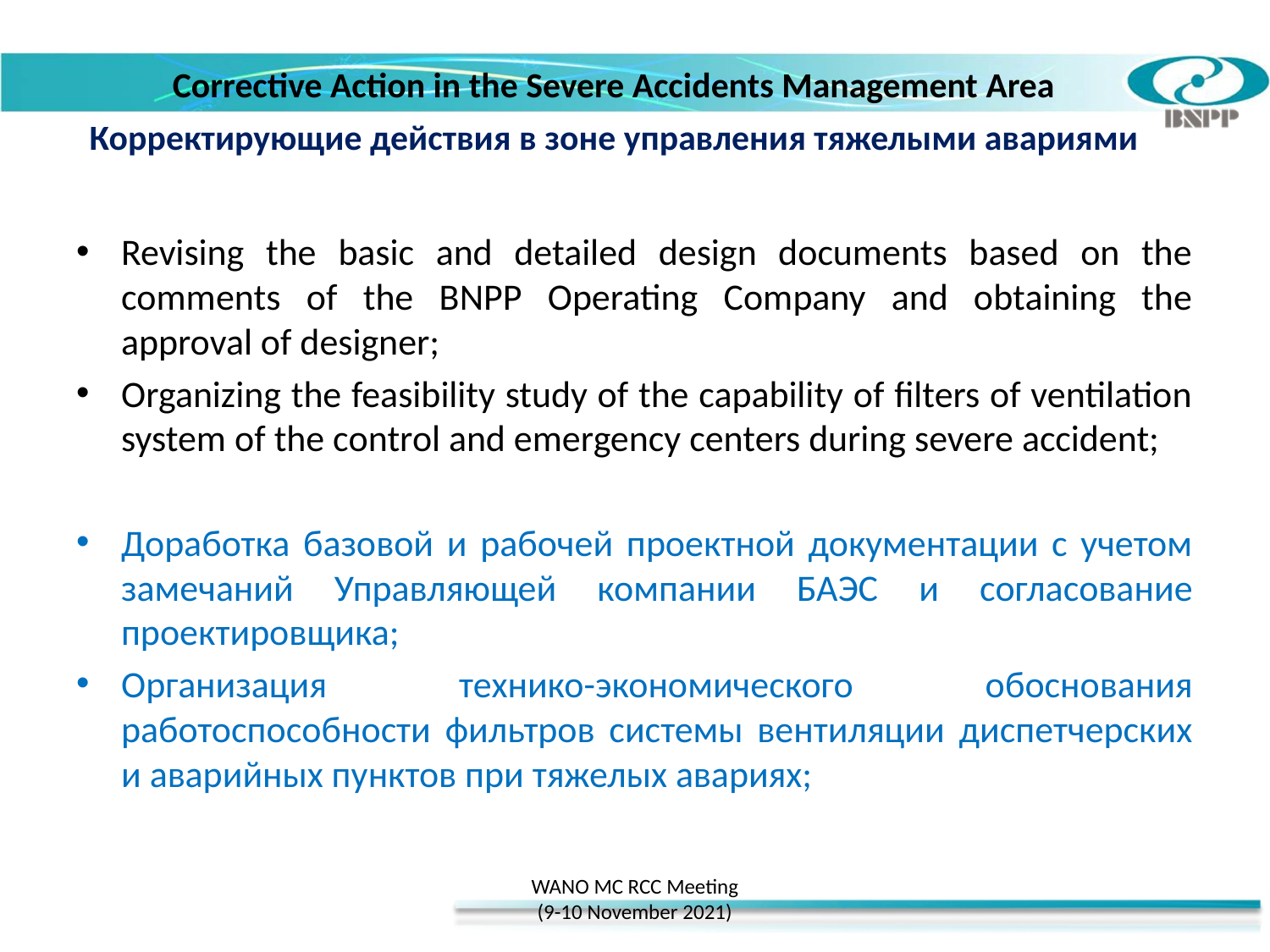

Corrective Action in the Severe Accidents Management Area
Корректирующие действия в зоне управления тяжелыми авариями
Revising the basic and detailed design documents based on the comments of the BNPP Operating Company and obtaining the approval of designer;
Organizing the feasibility study of the capability of filters of ventilation system of the control and emergency centers during severe accident;

Доработка базовой и рабочей проектной документации с учетом замечаний Управляющей компании БАЭС и согласование проектировщика;
Организация технико-экономического обоснования работоспособности фильтров системы вентиляции диспетчерских и аварийных пунктов при тяжелых авариях;

WANO MC RCC Meeting
(9-10 November 2021)